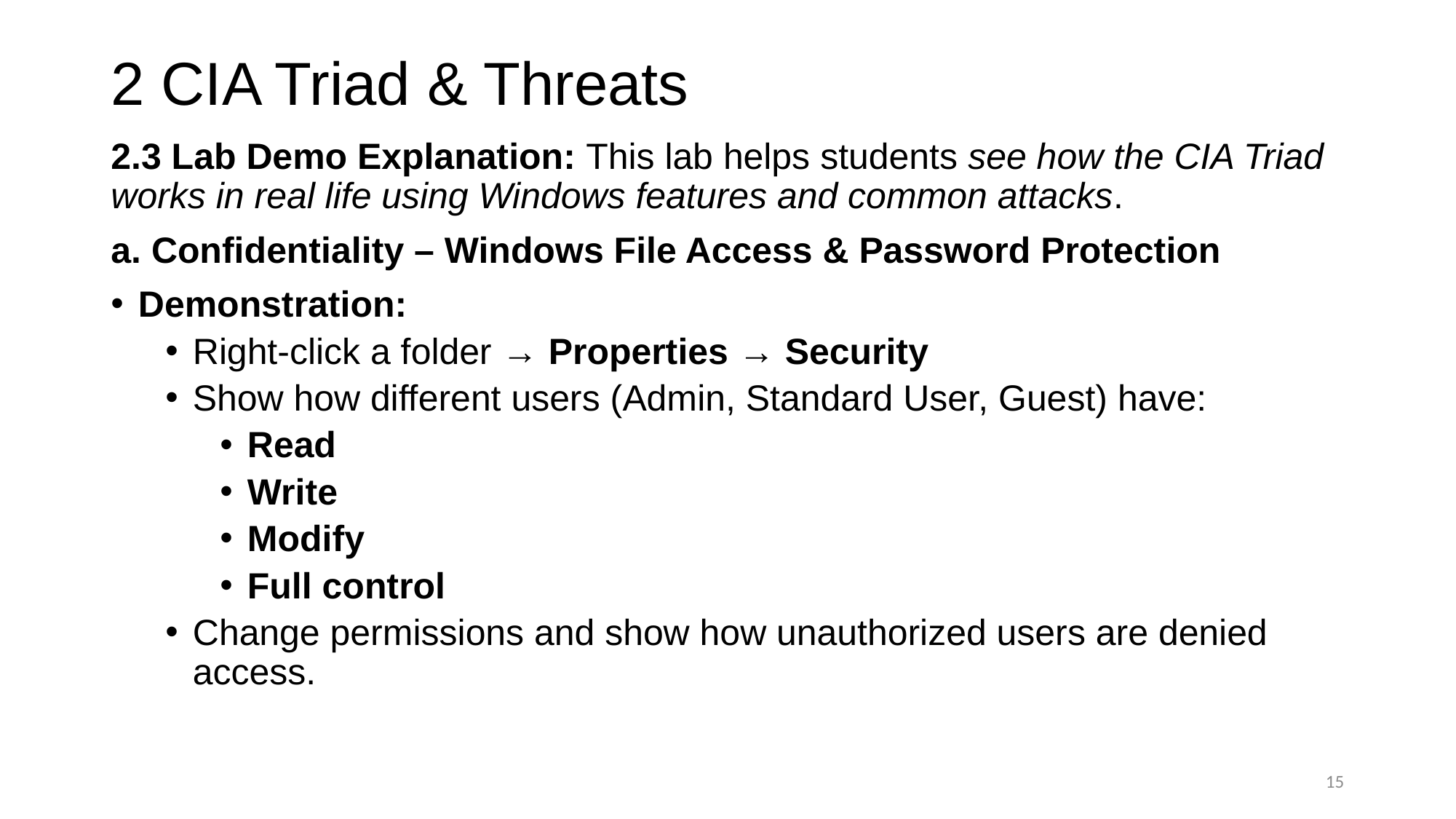

# 2 CIA Triad & Threats
2.3 Lab Demo Explanation: This lab helps students see how the CIA Triad works in real life using Windows features and common attacks.
a. Confidentiality – Windows File Access & Password Protection
Demonstration:
Right-click a folder → Properties → Security
Show how different users (Admin, Standard User, Guest) have:
Read
Write
Modify
Full control
Change permissions and show how unauthorized users are denied access.

15